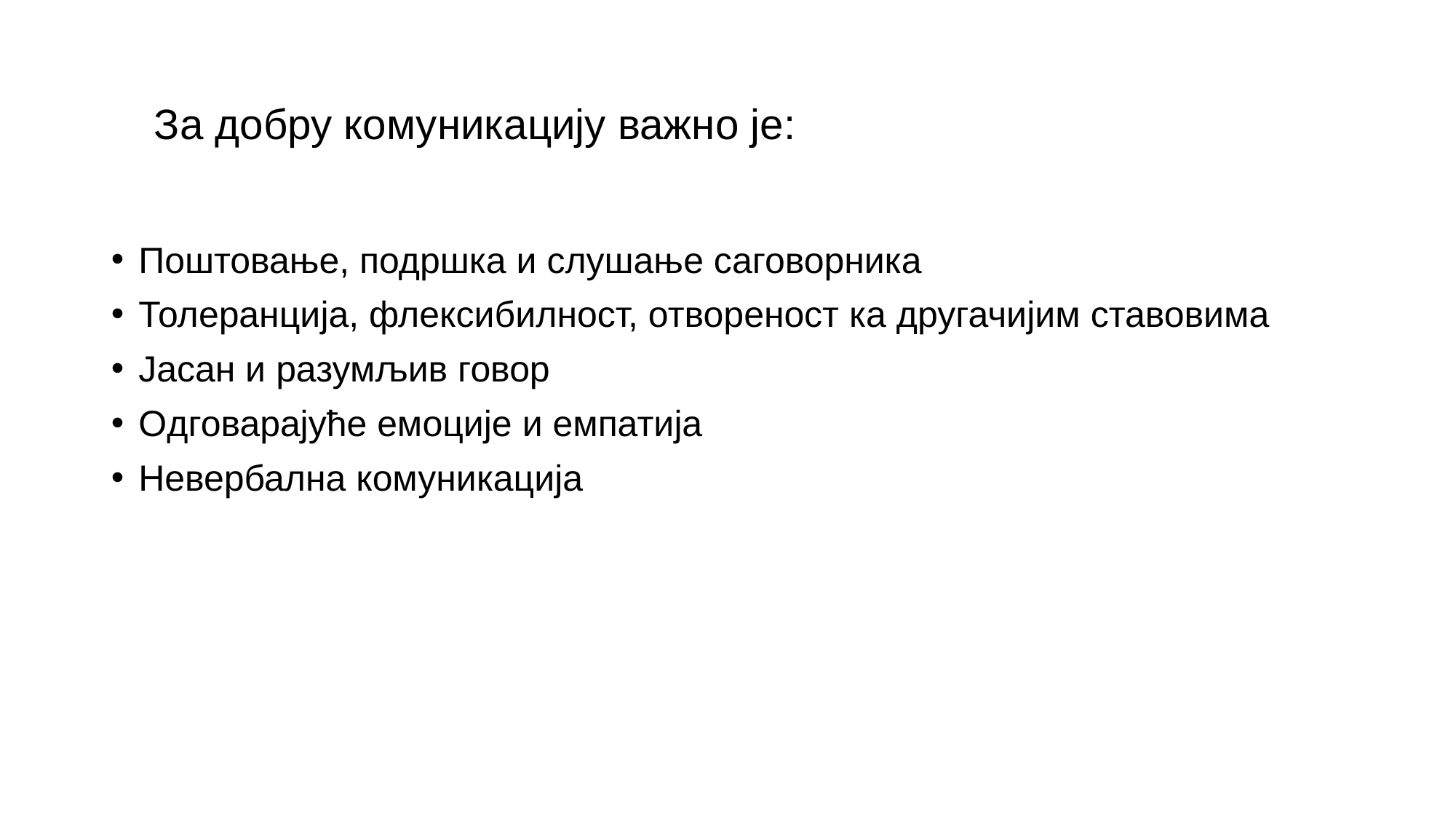

# За добру комуникацију важно је:
Поштовање, подршка и слушање саговорника
Толеранција, флексибилност, отвореност ка другачијим ставовима
Јасан и разумљив говор
Oдговарајуће емоције и емпатија
Невербална комуникација